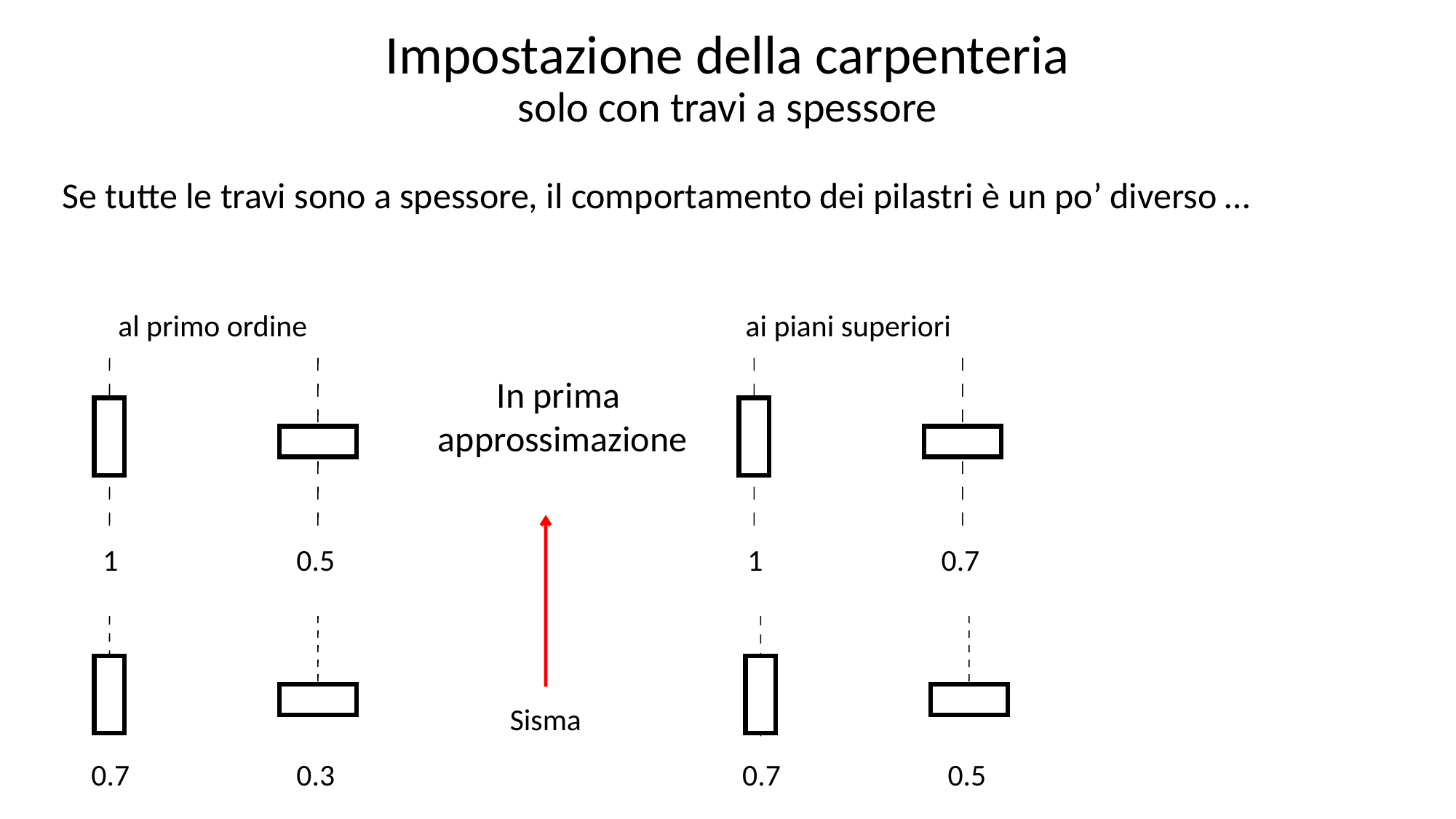

# Impostazione della carpenteria solo con travi a spessore
Se tutte le travi sono a spessore, il comportamento dei pilastri è un po’ diverso …
al primo ordine
ai piani superiori

In prima
approssimazione

Sisma
1
0.5
1
0.7

0.7
0.3
0.7
0.5